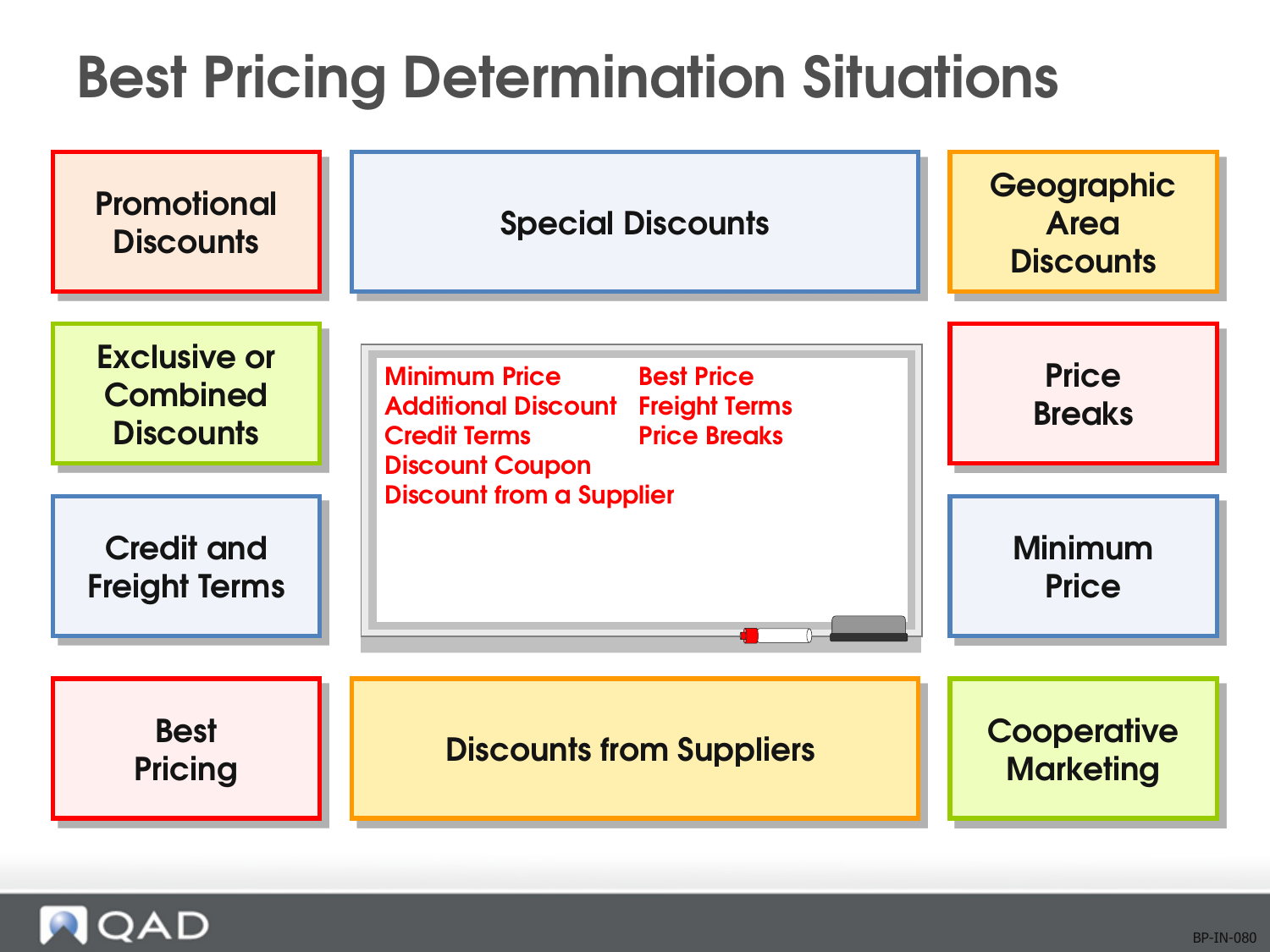

# Best Pricing Determination Situations
Promotional
Discounts
Special Discounts
Geographic
Area
Discounts
Exclusive or
Combined
Discounts
Price
Breaks

Minimum Price	Best Price
Additional Discount	Freight Terms
Credit Terms	Price Breaks
Discount Coupon
Discount from a Supplier
Credit and
Freight Terms
Minimum
Price

Best
Pricing
Discounts from Suppliers
Cooperative
Marketing
BP-IN-080